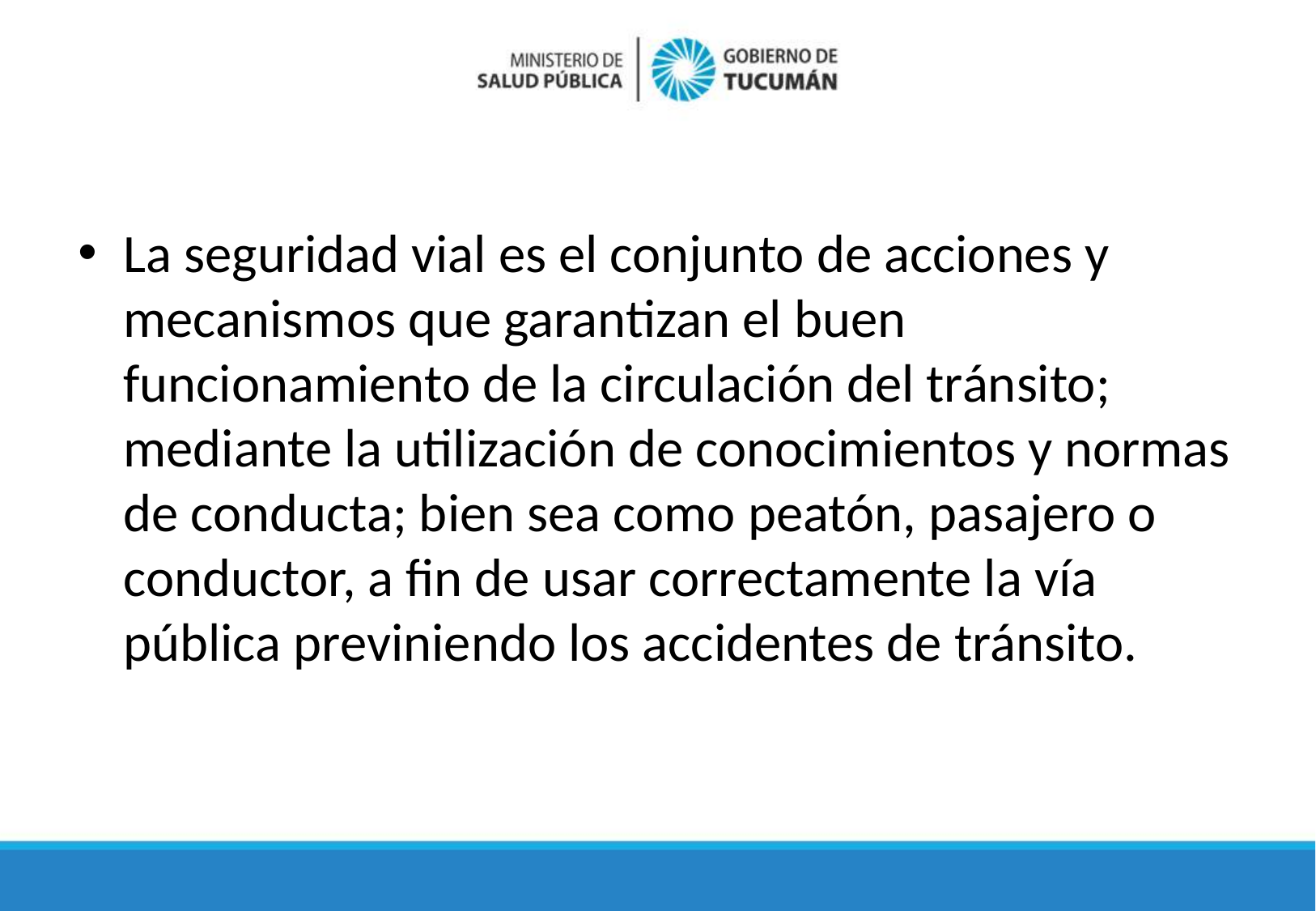

#
La seguridad vial es el conjunto de acciones y mecanismos que garantizan el buen funcionamiento de la circulación del tránsito; mediante la utilización de conocimientos y normas de conducta; bien sea como peatón, pasajero o conductor, a fin de usar correctamente la vía pública previniendo los accidentes de tránsito.